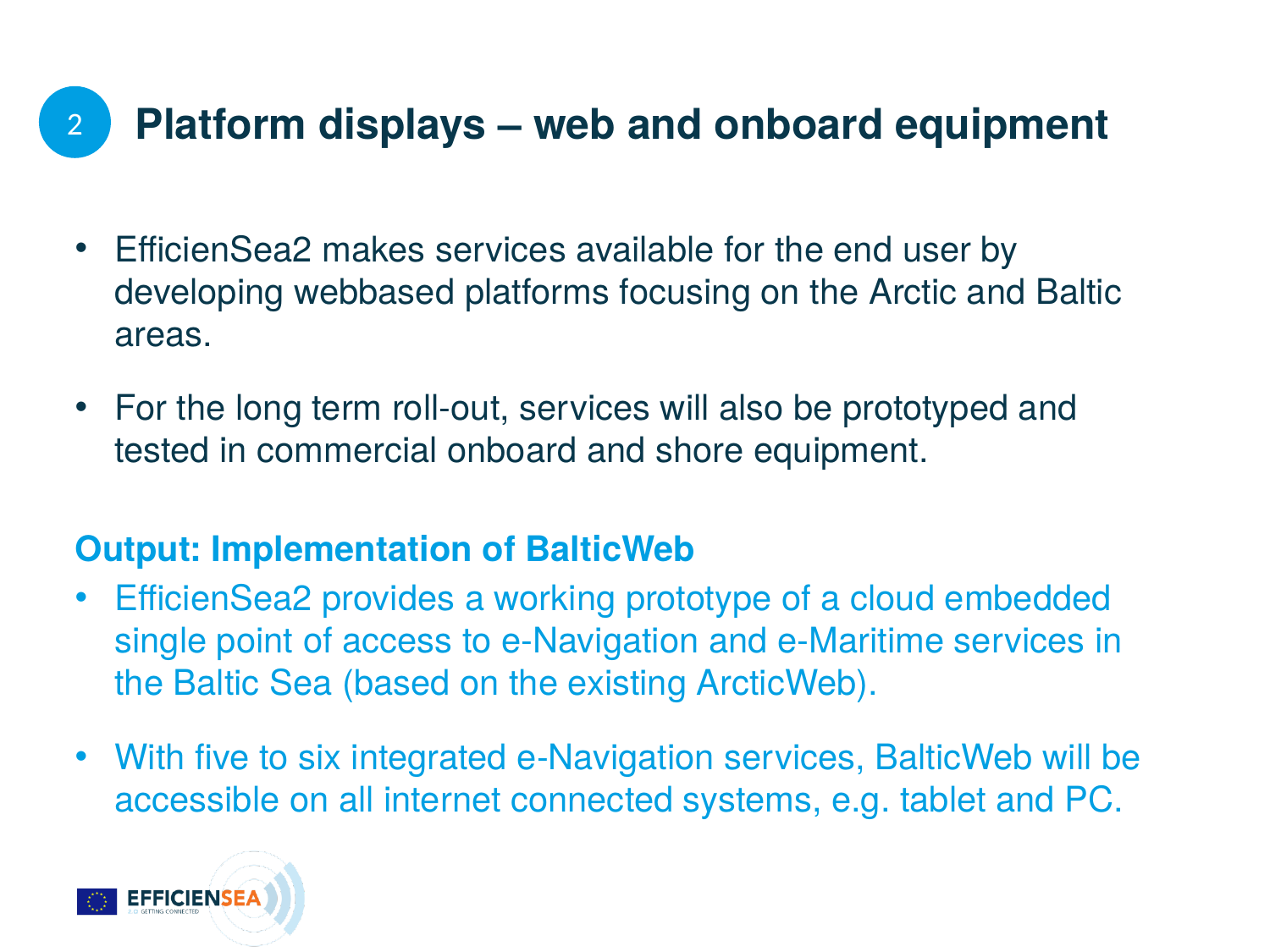

2
# Platform displays – web and onboard equipment
EfficienSea2 makes services available for the end user by developing webbased platforms focusing on the Arctic and Baltic areas.

For the long term roll-out, services will also be prototyped and tested in commercial onboard and shore equipment.

Output: Implementation of BalticWeb
EfficienSea2 provides a working prototype of a cloud embedded single point of access to e-Navigation and e-Maritime services in the Baltic Sea (based on the existing ArcticWeb).

With five to six integrated e-Navigation services, BalticWeb will be accessible on all internet connected systems, e.g. tablet and PC.